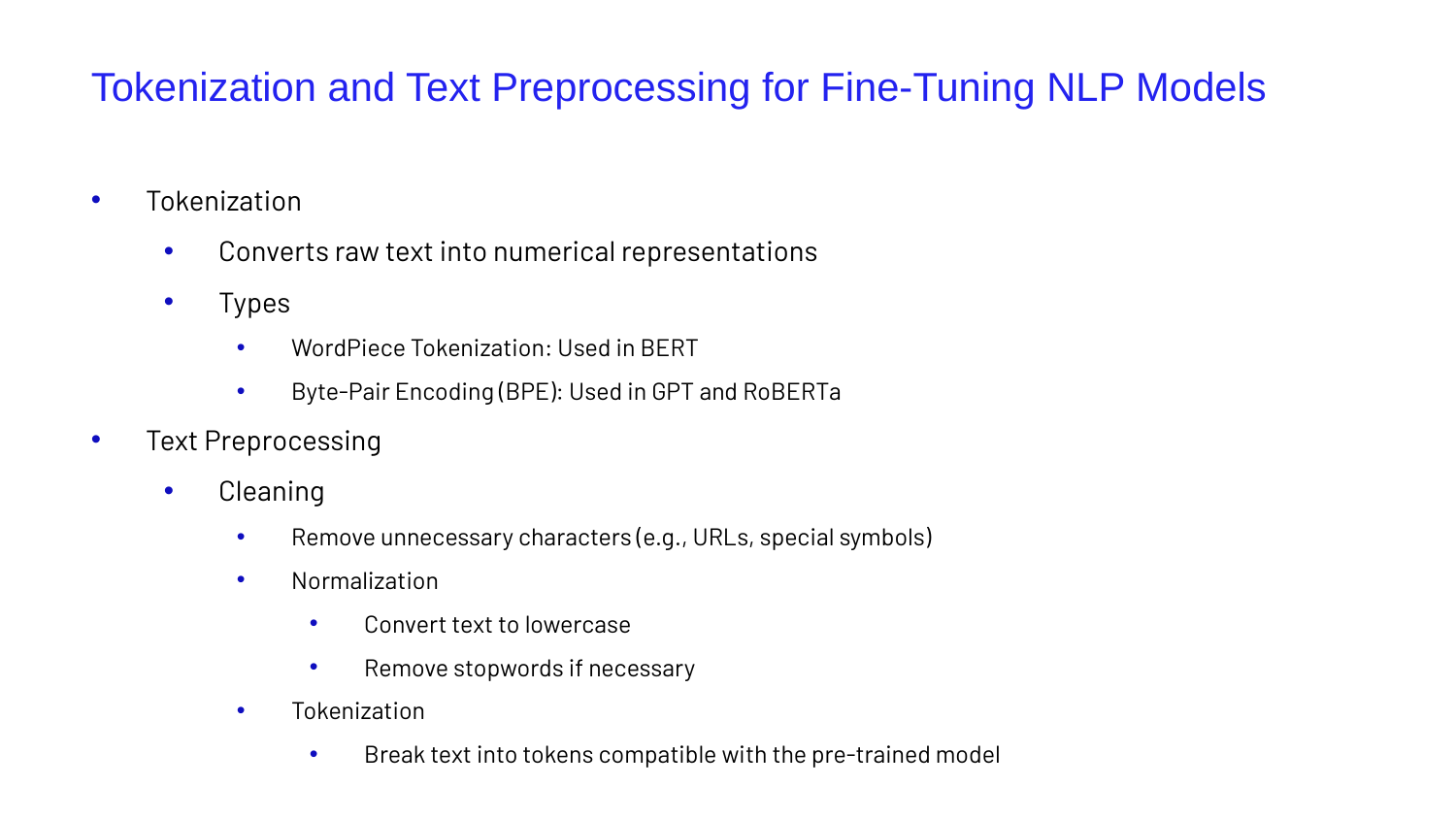

Tokenization and Text Preprocessing for Fine-Tuning NLP Models
Tokenization
Converts raw text into numerical representations
Types
WordPiece Tokenization: Used in BERT
Byte-Pair Encoding (BPE): Used in GPT and RoBERTa
Text Preprocessing
Cleaning
Remove unnecessary characters (e.g., URLs, special symbols)
Normalization
Convert text to lowercase
Remove stopwords if necessary
Tokenization
Break text into tokens compatible with the pre-trained model